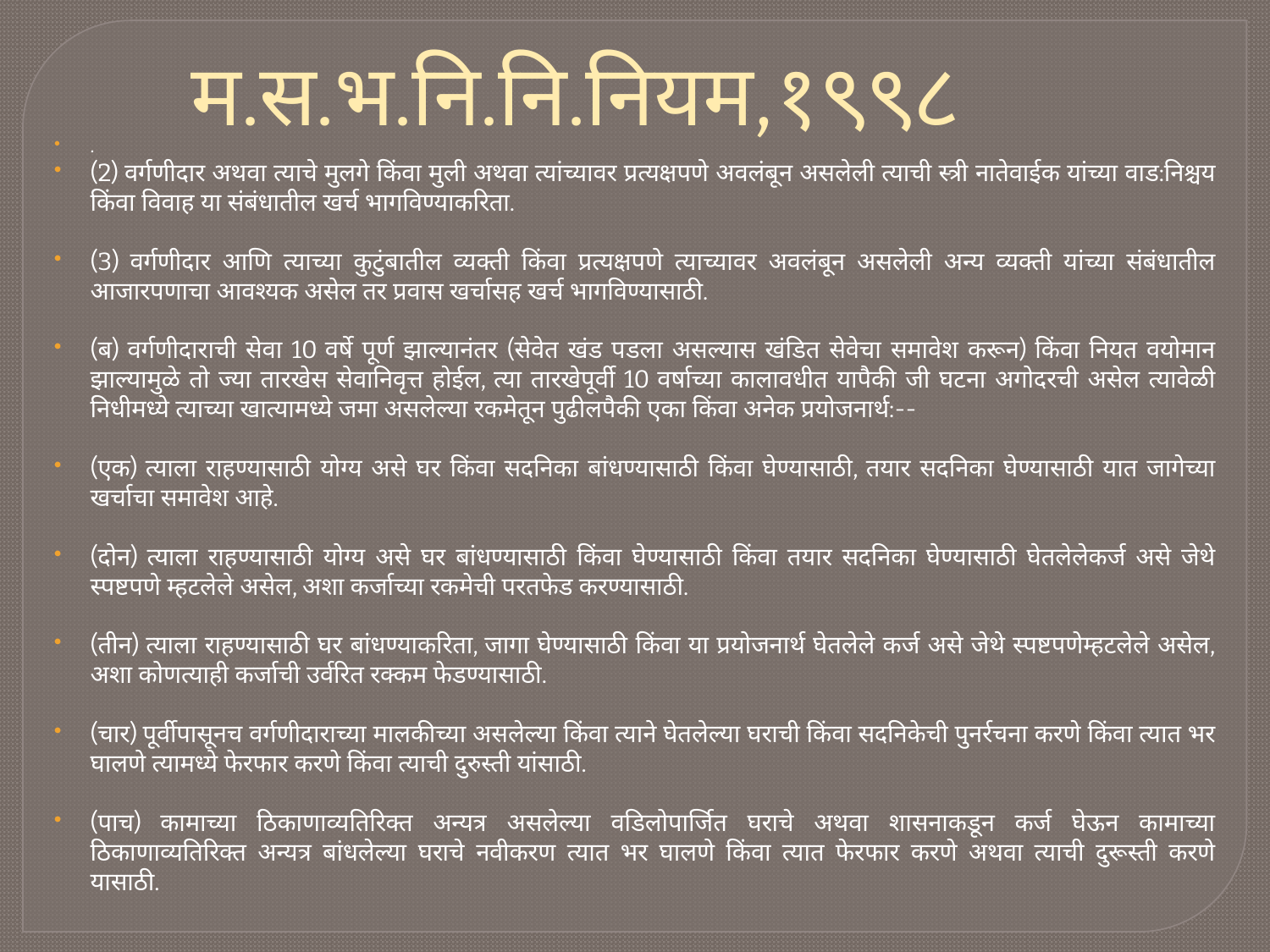

म.स.भ.नि.नि.नियम,१९९८
.
(2) वर्गणीदार अथवा त्याचे मुलगे किंवा मुली अथवा त्यांच्यावर प्रत्यक्षपणे अवलंबून असलेली त्याची स्त्री नातेवाईक यांच्या वाड:निश्चय किंवा विवाह या संबंधातील खर्च भागविण्याकरिता.

(3) वर्गणीदार आणि त्याच्या कुटुंबातील व्यक्ती किंवा प्रत्यक्षपणे त्याच्यावर अवलंबून असलेली अन्य व्यक्ती यांच्या संबंधातील आजारपणाचा आवश्यक असेल तर प्रवास खर्चासह खर्च भागविण्यासाठी.

(ब) वर्गणीदाराची सेवा 10 वर्षे पूर्ण झाल्यानंतर (सेवेत खंड पडला असल्यास खंडित सेवेचा समावेश करून) किंवा नियत वयोमान झाल्यामुळे तो ज्या तारखेस सेवानिवृत्त होईल, त्या तारखेपूर्वी 10 वर्षाच्या कालावधीत यापैकी जी घटना अगोदरची असेल त्यावेळी निधीमध्ये त्याच्या खात्यामध्ये जमा असलेल्या रकमेतून पुढीलपैकी एका किंवा अनेक प्रयोजनार्थ:--

(एक) त्याला राहण्यासाठी योग्य असे घर किंवा सदनिका बांधण्यासाठी किंवा घेण्यासाठी, तयार सदनिका घेण्यासाठी यात जागेच्या खर्चाचा समावेश आहे.

(दोन) त्याला राहण्यासाठी योग्य असे घर बांधण्यासाठी किंवा घेण्यासाठी किंवा तयार सदनिका घेण्यासाठी घेतलेलेकर्ज असे जेथे स्पष्टपणे म्हटलेले असेल, अशा कर्जाच्या रकमेची परतफेड करण्यासाठी.

(तीन) त्याला राहण्यासाठी घर बांधण्याकरिता, जागा घेण्यासाठी किंवा या प्रयोजनार्थ घेतलेले कर्ज असे जेथे स्पष्टपणेम्हटलेले असेल, अशा कोणत्याही कर्जाची उर्वरित रक्कम फेडण्यासाठी.

(चार) पूर्वीपासूनच वर्गणीदाराच्या मालकीच्या असलेल्या किंवा त्याने घेतलेल्या घराची किंवा सदनिकेची पुनर्रचना करणे किंवा त्यात भर घालणे त्यामध्ये फेरफार करणे किंवा त्याची दुरुस्ती यांसाठी.

(पाच) कामाच्या ठिकाणाव्यतिरिक्त अन्यत्र असलेल्या वडिलोपार्जित घराचे अथवा शासनाकडून कर्ज घेऊन कामाच्या ठिकाणाव्यतिरिक्त अन्यत्र बांधलेल्या घराचे नवीकरण त्यात भर घालणे किंवा त्यात फेरफार करणे अथवा त्याची दुरूस्ती करणे यासाठी.